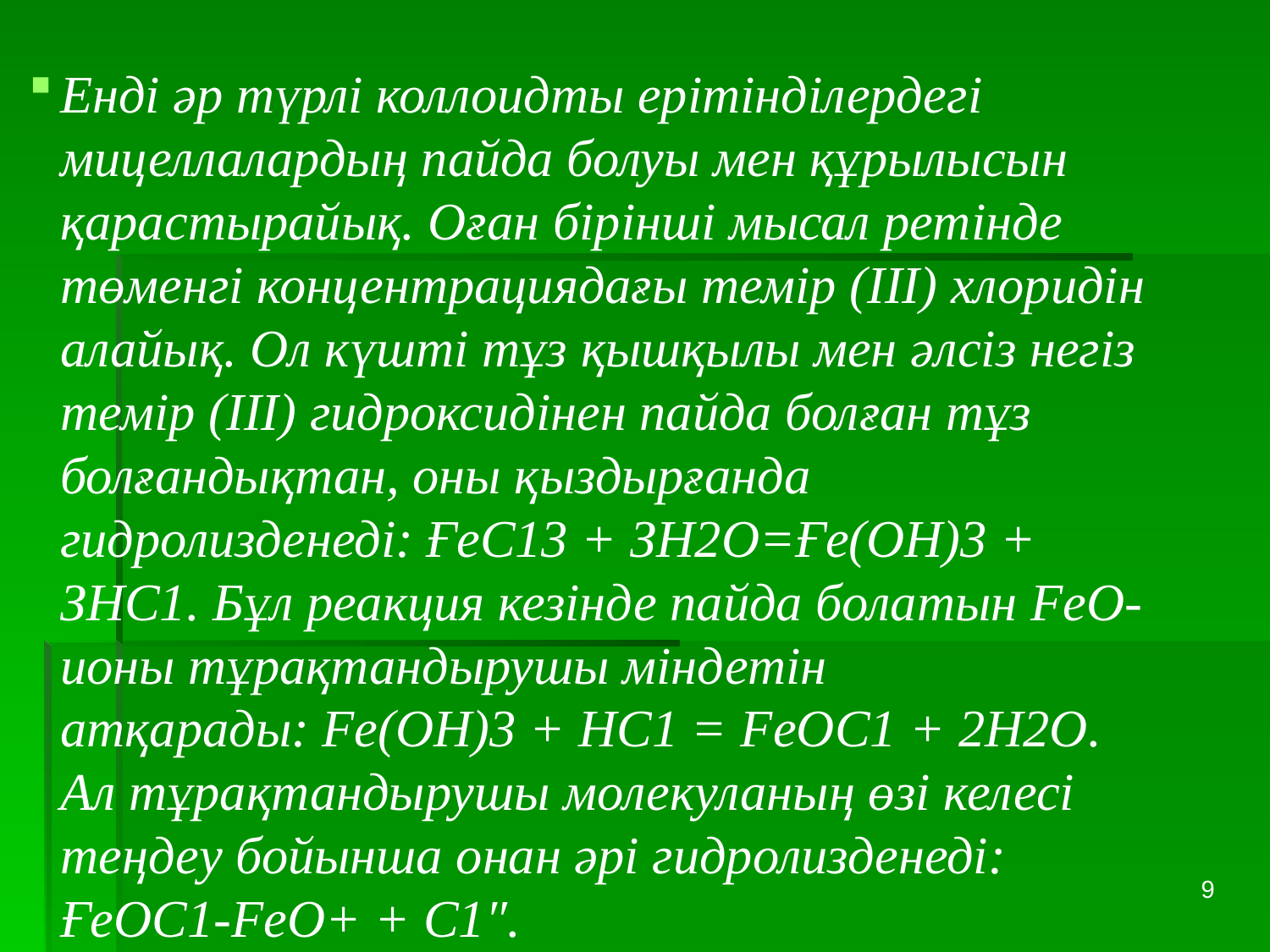

Енді әр түрлі коллоидты ерітінділердегі мицеллалардың пайда болуы мен құрылысын қарастырайық. Оған бірінші мысал ретінде төменгі концентрациядағы темір (III) хлоридін алайық. Ол күшті тұз қышқылы мен әлсіз негіз темір (III) гидроксидінен пайда болған тұз болғандықтан, оны қыздырғанда гидролизденеді: ҒеС13 + ЗН2О=Ғе(ОН)3 + ЗНС1. Бұл реакция кезінде пайда болатын FеО- ионы тұрақтандырушы міндетін атқарады: Fе(ОН)3 + НС1 = FеОС1 + 2Н2О. Ал тұрақтандырушы молекуланың өзі келесі теңдеу бойынша онан әрі гидролизденеді:      ҒеОС1-FеО+ + С1″.
9